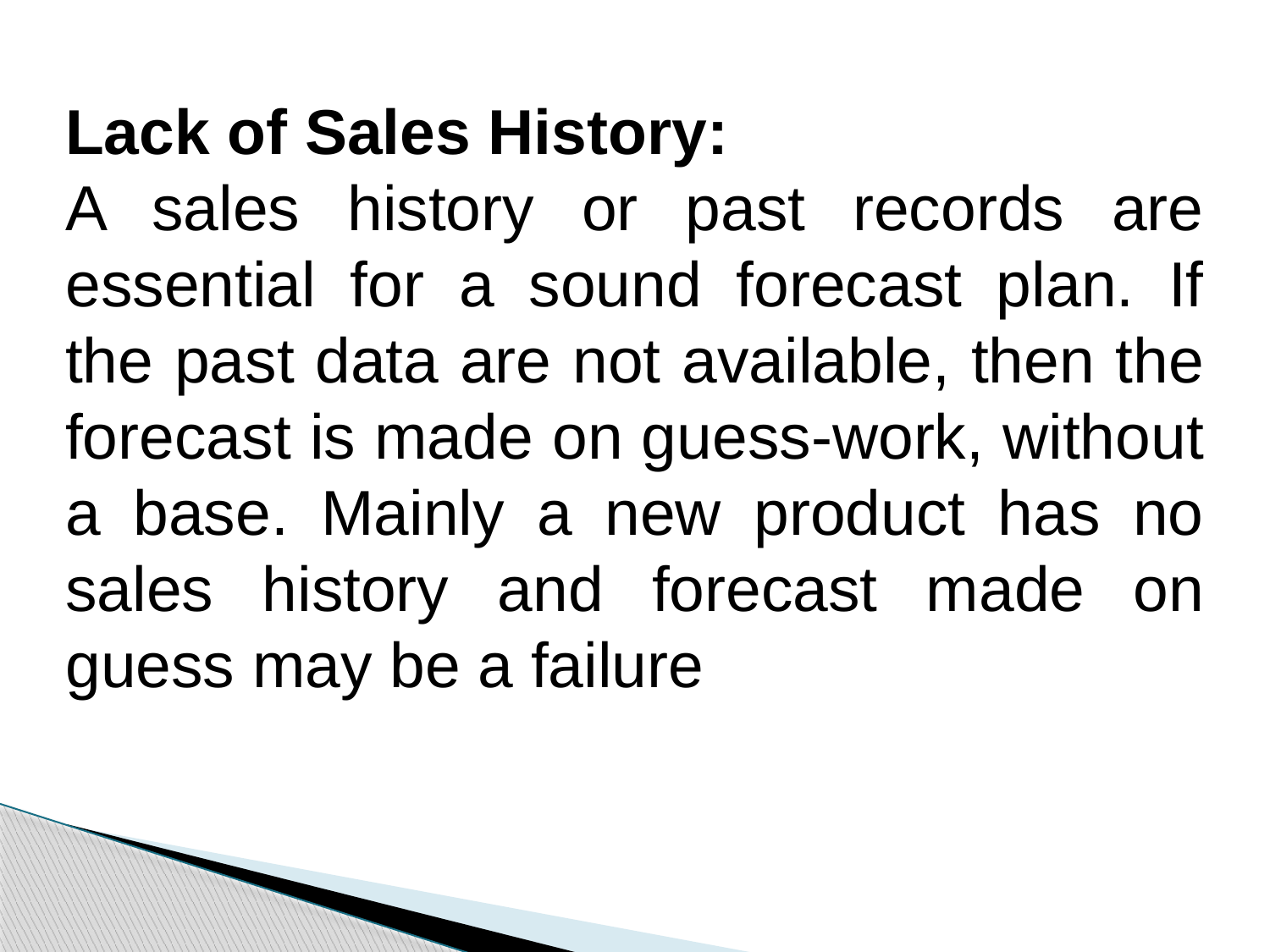

Lack of Sales History:
A sales history or past records are essential for a sound forecast plan. If the past data are not available, then the forecast is made on guess-work, without a base. Mainly a new product has no sales history and forecast made on guess may be a failure